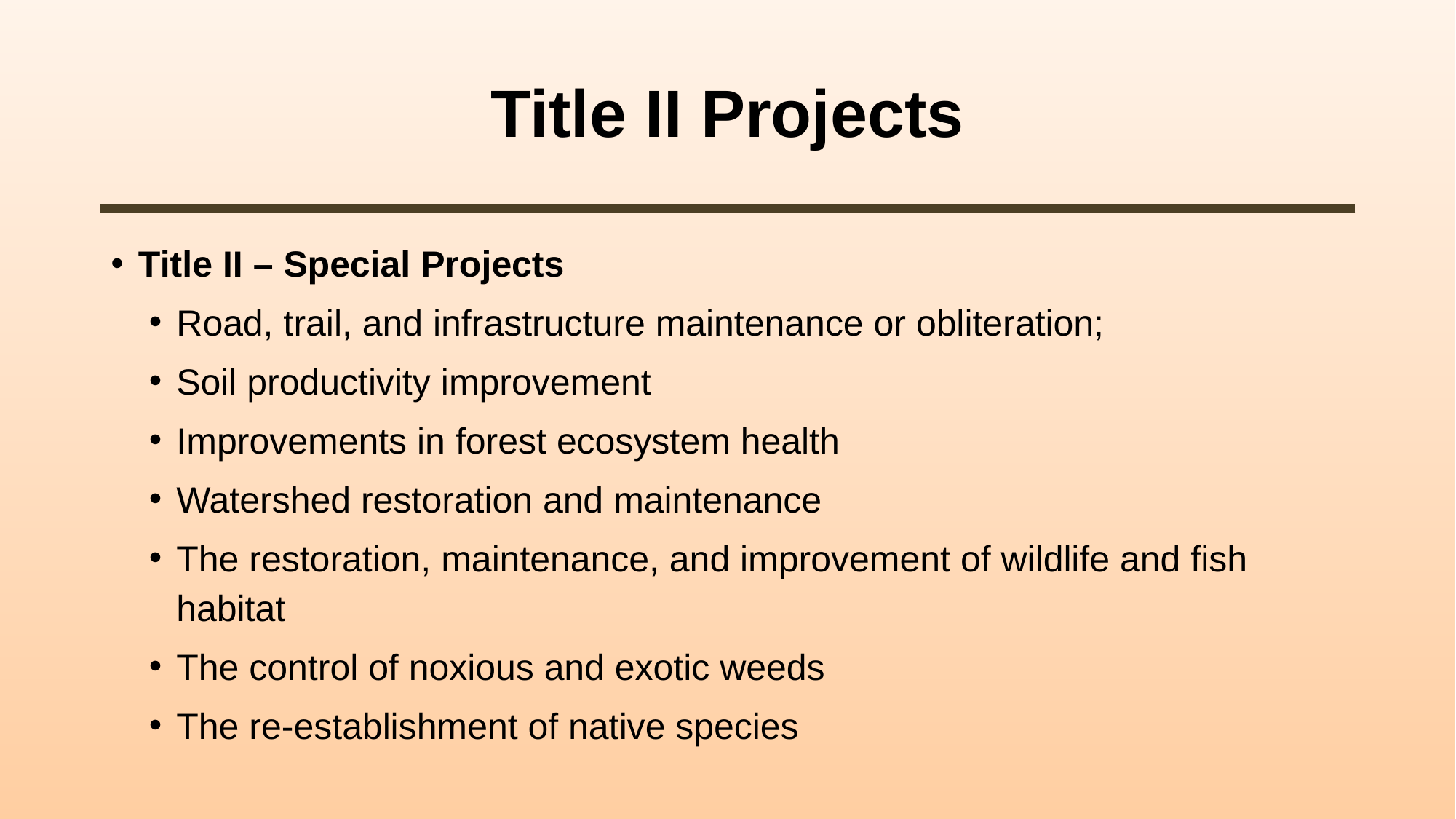

# Title II Projects
Title II – Special Projects
Road, trail, and infrastructure maintenance or obliteration;
Soil productivity improvement
Improvements in forest ecosystem health
Watershed restoration and maintenance
The restoration, maintenance, and improvement of wildlife and fish habitat
The control of noxious and exotic weeds
The re-establishment of native species